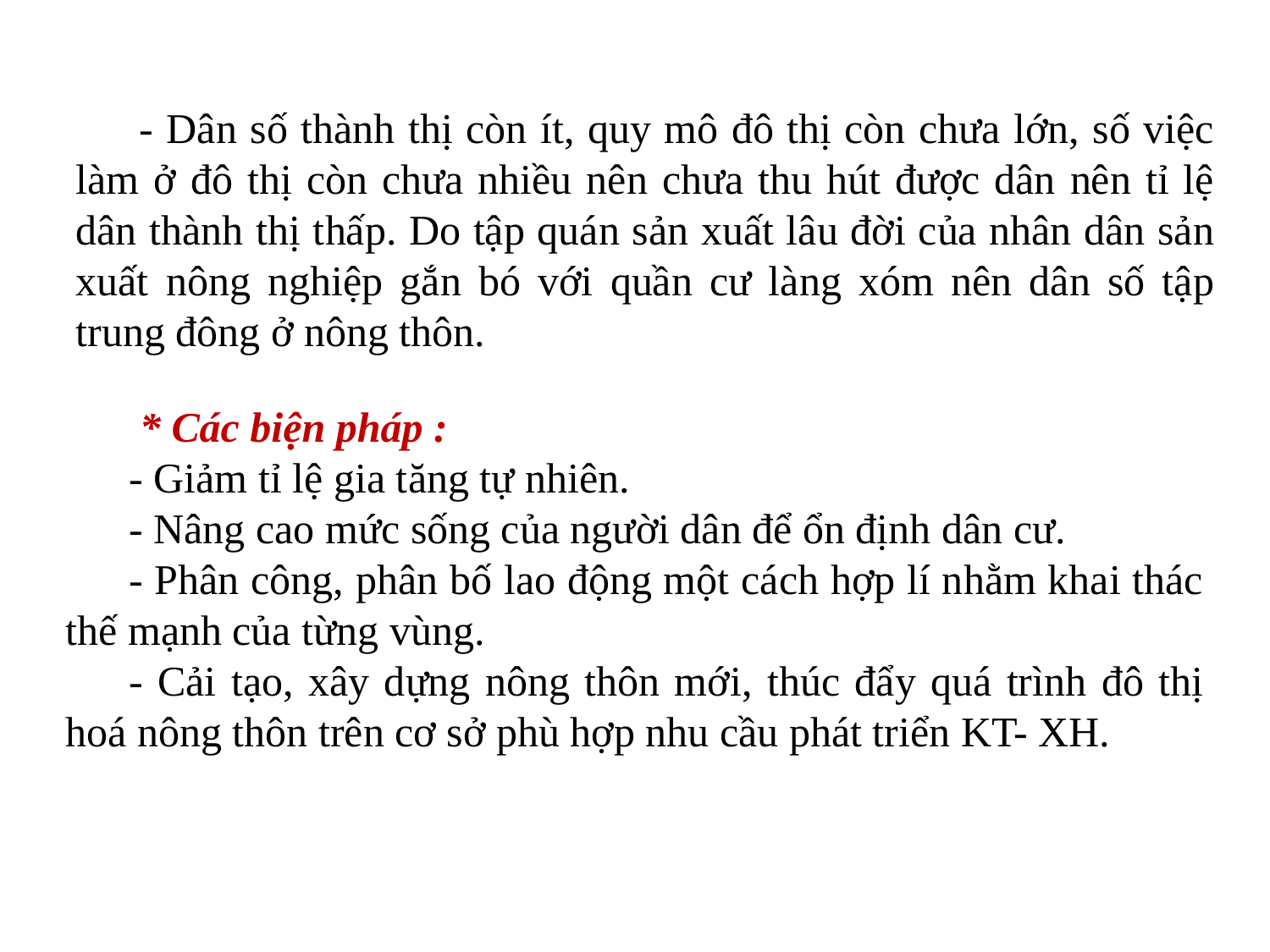

- Dân số thành thị còn ít, quy mô đô thị còn chưa lớn, số việc làm ở đô thị còn chưa nhiều nên chưa thu hút được dân nên tỉ lệ dân thành thị thấp. Do tập quán sản xuất lâu đời của nhân dân sản xuất nông nghiệp gắn bó với quần cư làng xóm nên dân số tập trung đông ở nông thôn.
 * Các biện pháp :
- Giảm tỉ lệ gia tăng tự nhiên.
- Nâng cao mức sống của người dân để ổn định dân cư.
- Phân công, phân bố lao động một cách hợp lí nhằm khai thác thế mạnh của từng vùng.
- Cải tạo, xây dựng nông thôn mới, thúc đẩy quá trình đô thị hoá nông thôn trên cơ sở phù hợp nhu cầu phát triển KT- XH.